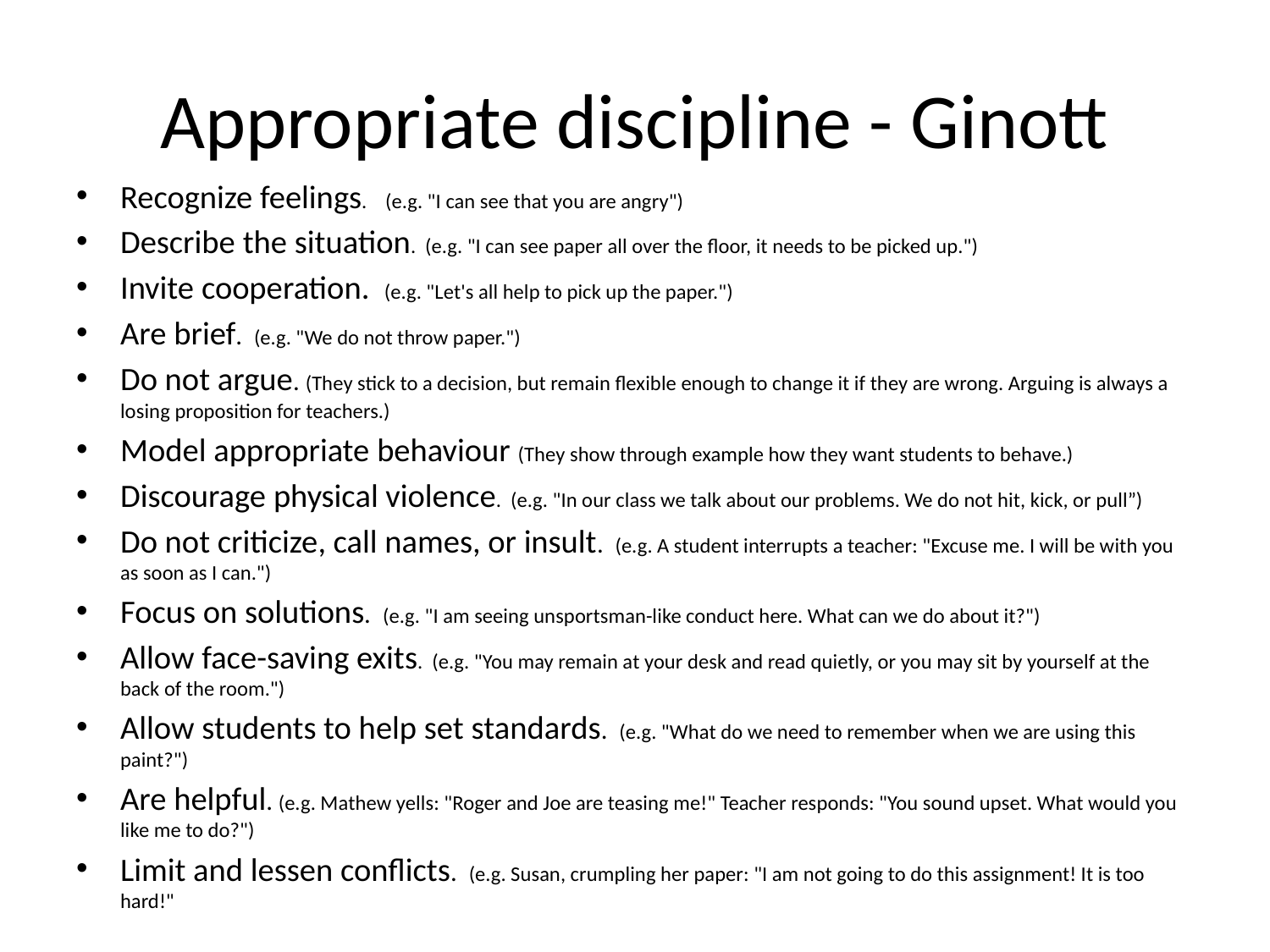

# Appropriate discipline - Ginott
Recognize feelings.    (e.g. "I can see that you are angry")
Describe the situation.  (e.g. "I can see paper all over the floor, it needs to be picked up.")
Invite cooperation.  (e.g. "Let's all help to pick up the paper.")
Are brief.  (e.g. "We do not throw paper.")
Do not argue. (They stick to a decision, but remain flexible enough to change it if they are wrong. Arguing is always a losing proposition for teachers.)
Model appropriate behaviour (They show through example how they want students to behave.)
Discourage physical violence.  (e.g. "In our class we talk about our problems. We do not hit, kick, or pull”)
Do not criticize, call names, or insult.  (e.g. A student interrupts a teacher: "Excuse me. I will be with you as soon as I can.")
Focus on solutions.  (e.g. "I am seeing unsportsman-like conduct here. What can we do about it?")
Allow face-saving exits.  (e.g. "You may remain at your desk and read quietly, or you may sit by yourself at the back of the room.")
Allow students to help set standards.  (e.g. "What do we need to remember when we are using this paint?")
Are helpful. (e.g. Mathew yells: "Roger and Joe are teasing me!" Teacher responds: "You sound upset. What would you like me to do?")
Limit and lessen conflicts.  (e.g. Susan, crumpling her paper: "I am not going to do this assignment! It is too hard!"